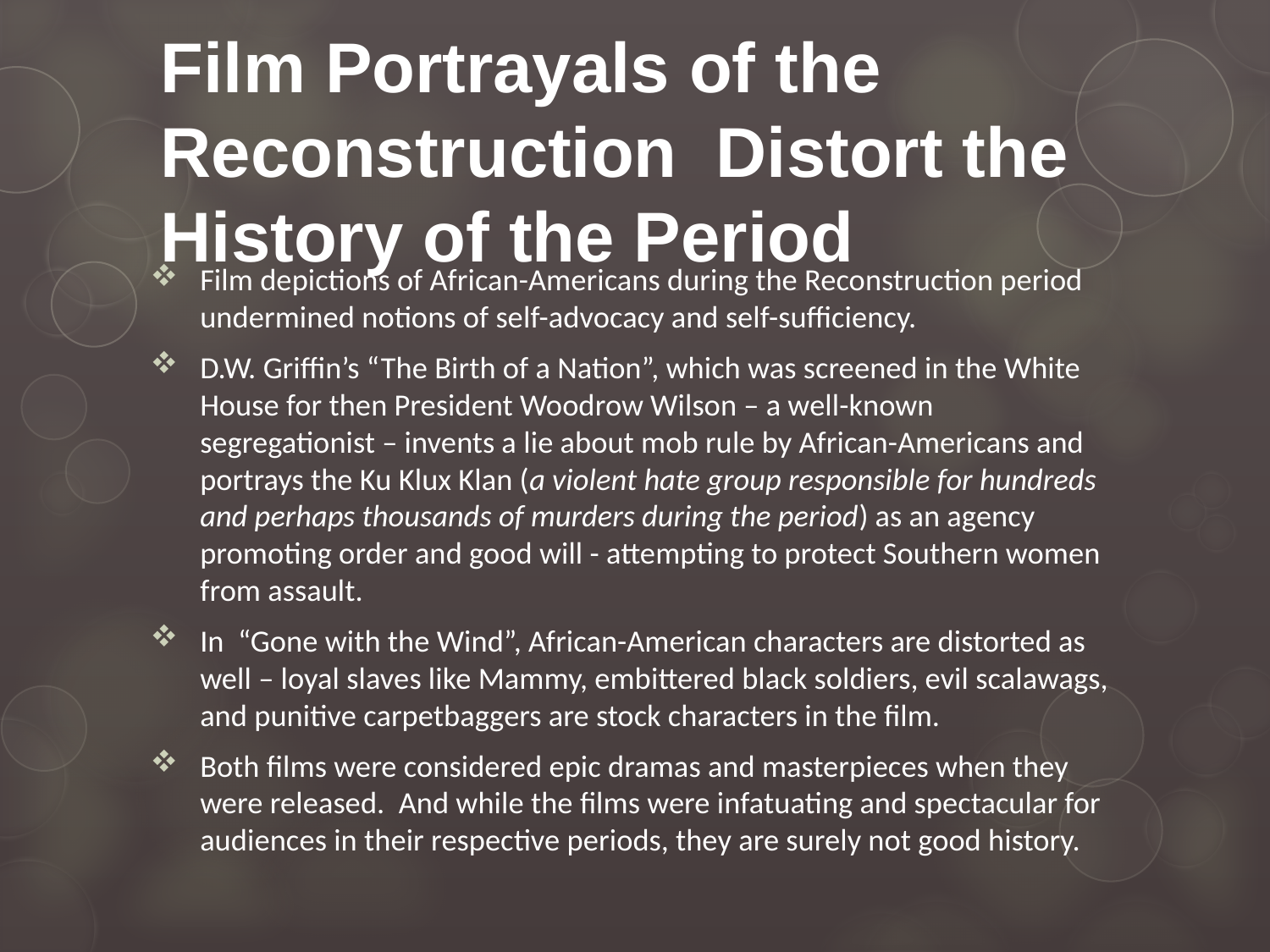

# Film Portrayals of the Reconstruction  Distort the History of the Period
Film depictions of African-Americans during the Reconstruction period undermined notions of self-advocacy and self-sufficiency.
D.W. Griffin’s “The Birth of a Nation”, which was screened in the White House for then President Woodrow Wilson – a well-known segregationist – invents a lie about mob rule by African-Americans and portrays the Ku Klux Klan (a violent hate group responsible for hundreds and perhaps thousands of murders during the period) as an agency promoting order and good will - attempting to protect Southern women from assault.
In  “Gone with the Wind”, African-American characters are distorted as well – loyal slaves like Mammy, embittered black soldiers, evil scalawags, and punitive carpetbaggers are stock characters in the film.
Both films were considered epic dramas and masterpieces when they were released.  And while the films were infatuating and spectacular for audiences in their respective periods, they are surely not good history.